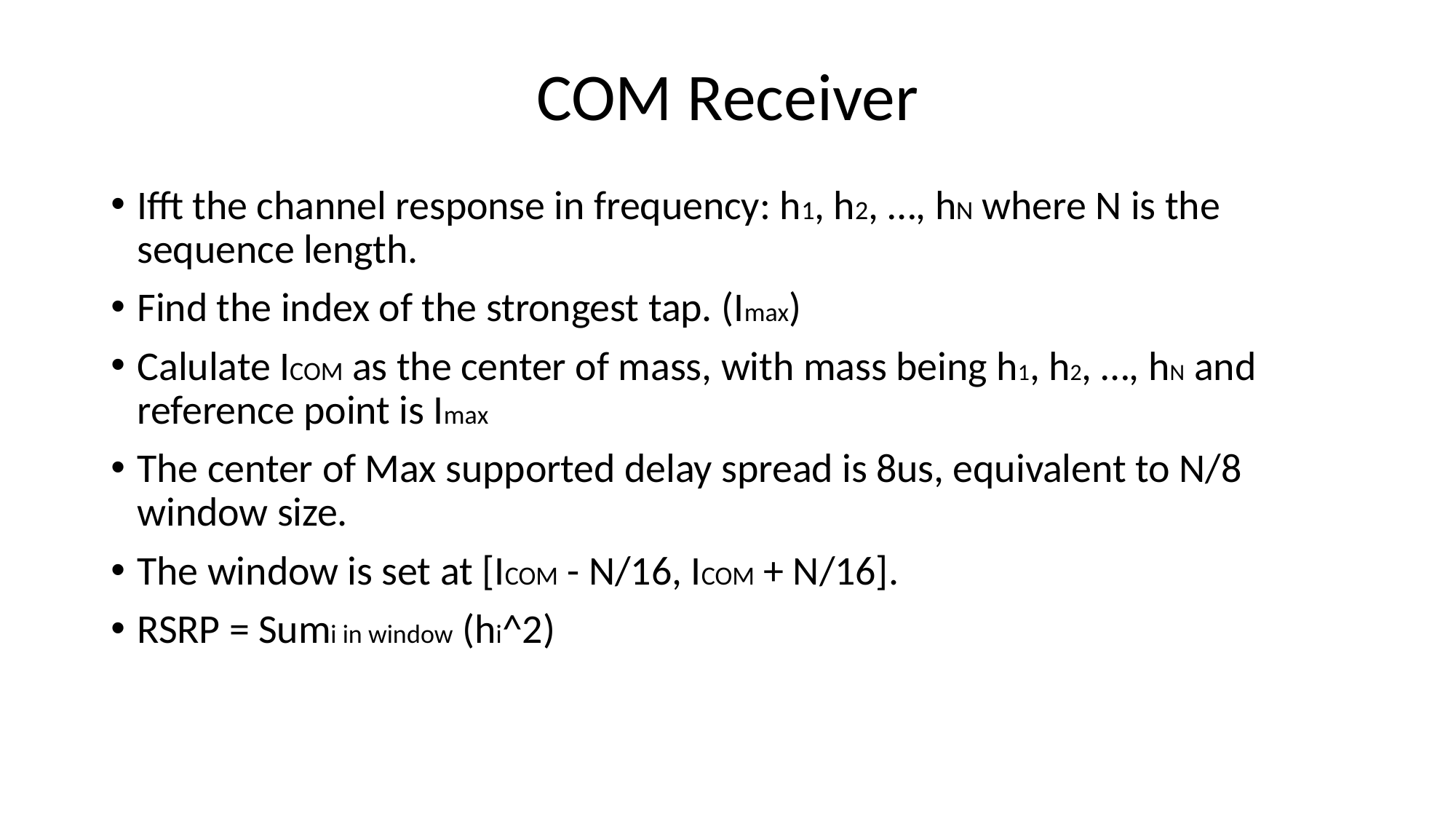

# COM Receiver
Ifft the channel response in frequency: h1, h2, …, hN where N is the sequence length.
Find the index of the strongest tap. (Imax)
Calulate ICOM as the center of mass, with mass being h1, h2, …, hN and reference point is Imax
The center of Max supported delay spread is 8us, equivalent to N/8 window size.
The window is set at [ICOM - N/16, ICOM + N/16].
RSRP = Sumi in window (hi^2)